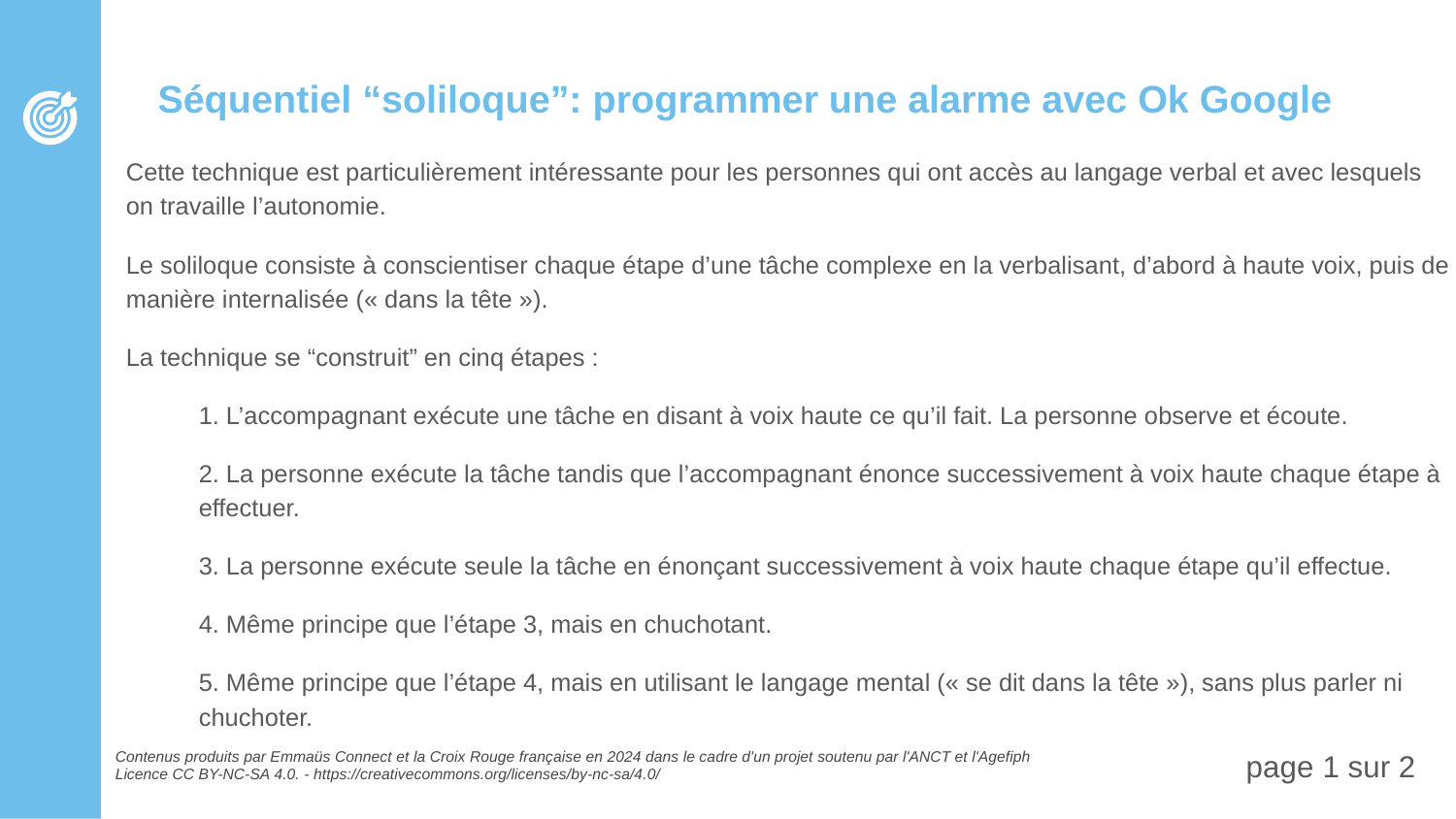

Séquentiel “soliloque”: programmer une alarme avec Ok Google
Cette technique est particulièrement intéressante pour les personnes qui ont accès au langage verbal et avec lesquels on travaille l’autonomie.
Le soliloque consiste à conscientiser chaque étape d’une tâche complexe en la verbalisant, d’abord à haute voix, puis de manière internalisée (« dans la tête »).
La technique se “construit” en cinq étapes :
1. L’accompagnant exécute une tâche en disant à voix haute ce qu’il fait. La personne observe et écoute.
2. La personne exécute la tâche tandis que l’accompagnant énonce successivement à voix haute chaque étape à effectuer.
3. La personne exécute seule la tâche en énonçant successivement à voix haute chaque étape qu’il effectue.
4. Même principe que l’étape 3, mais en chuchotant.
5. Même principe que l’étape 4, mais en utilisant le langage mental (« se dit dans la tête »), sans plus parler ni chuchoter.
page 1 sur 2